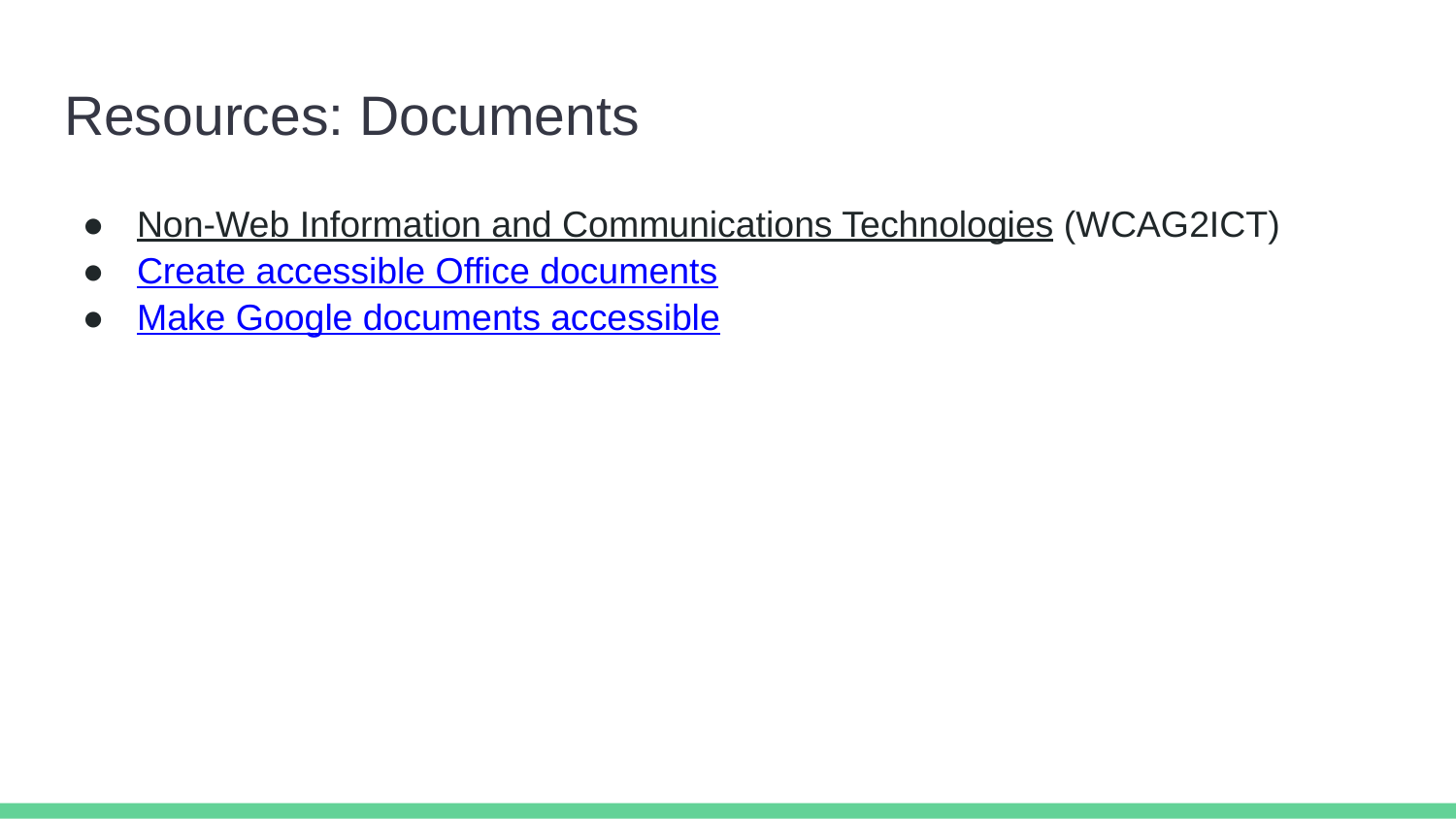

# Resources: Documents
Non-Web Information and Communications Technologies (WCAG2ICT)
Create accessible Office documents
Make Google documents accessible